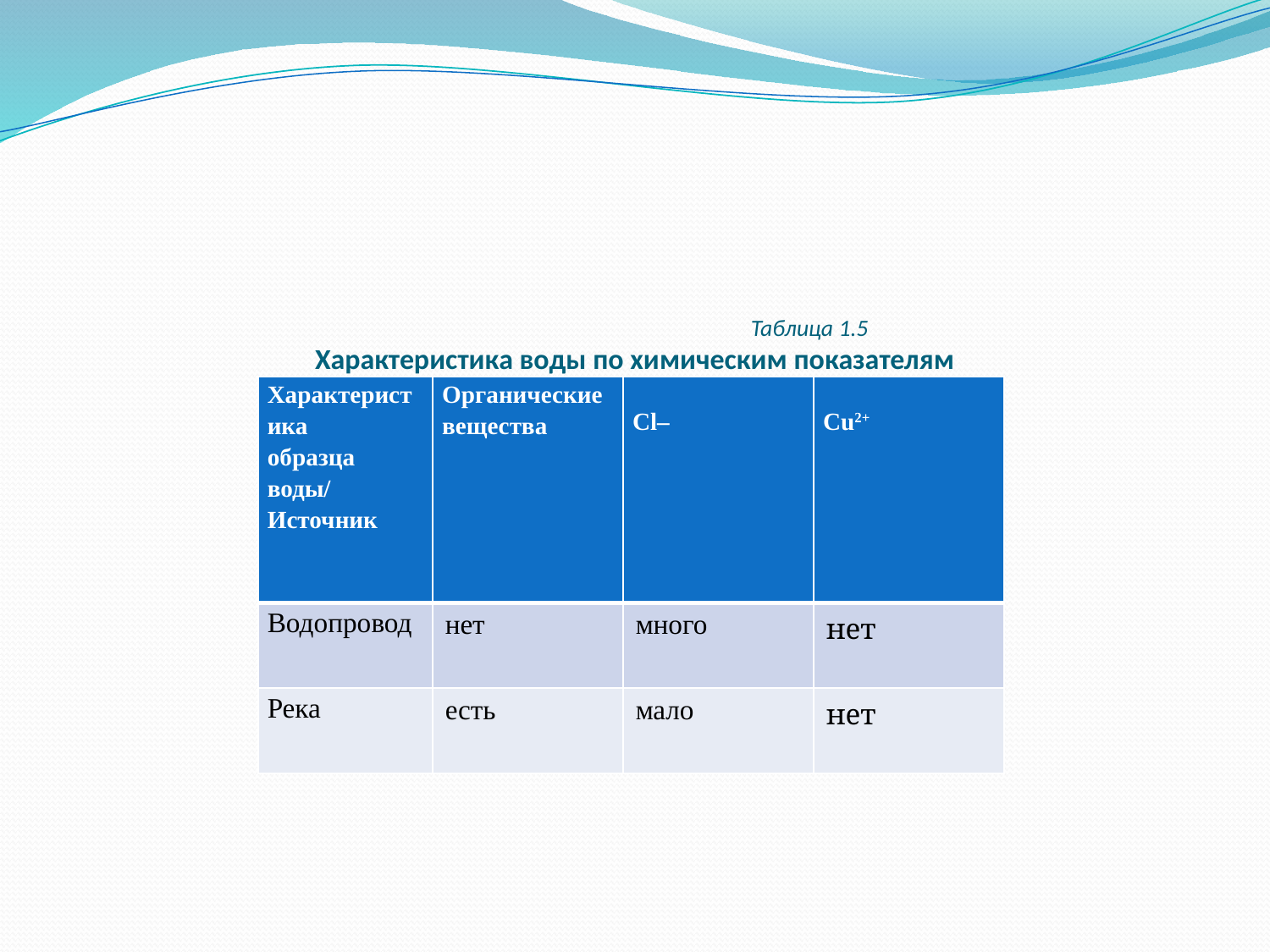

# Таблица 1.5 Характеристика воды по химическим показателям
| Характеристика образца воды/ Источник | Органические вещества | Cl– | Cu2+ |
| --- | --- | --- | --- |
| Водопровод | нет | много | нет |
| Река | есть | мало | нет |